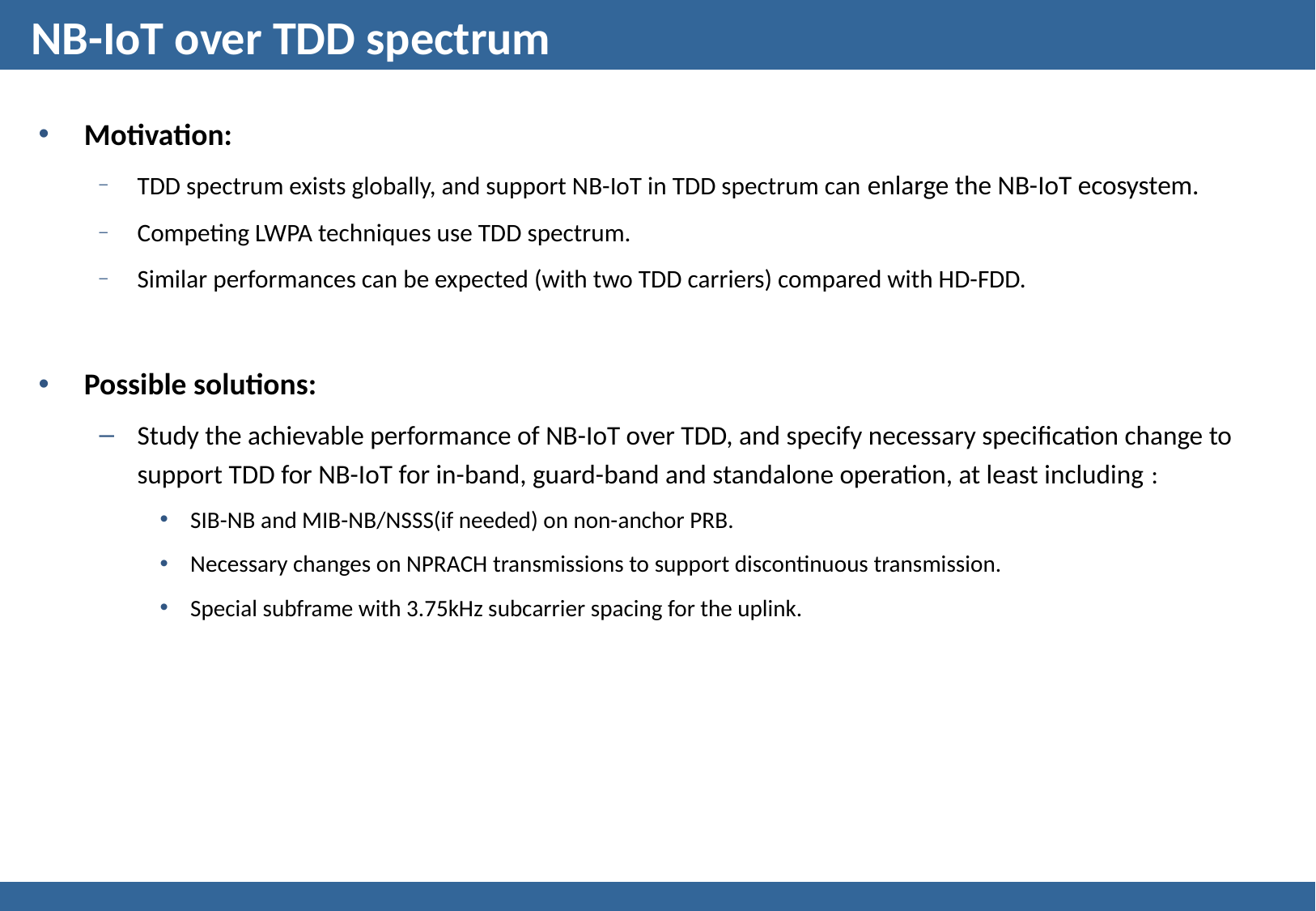

# NB-IoT over TDD spectrum
Motivation:
TDD spectrum exists globally, and support NB-IoT in TDD spectrum can enlarge the NB-IoT ecosystem.
Competing LWPA techniques use TDD spectrum.
Similar performances can be expected (with two TDD carriers) compared with HD-FDD.

Possible solutions:
Study the achievable performance of NB-IoT over TDD, and specify necessary specification change to support TDD for NB-IoT for in-band, guard-band and standalone operation, at least including :
SIB-NB and MIB-NB/NSSS(if needed) on non-anchor PRB.
Necessary changes on NPRACH transmissions to support discontinuous transmission.
Special subframe with 3.75kHz subcarrier spacing for the uplink.